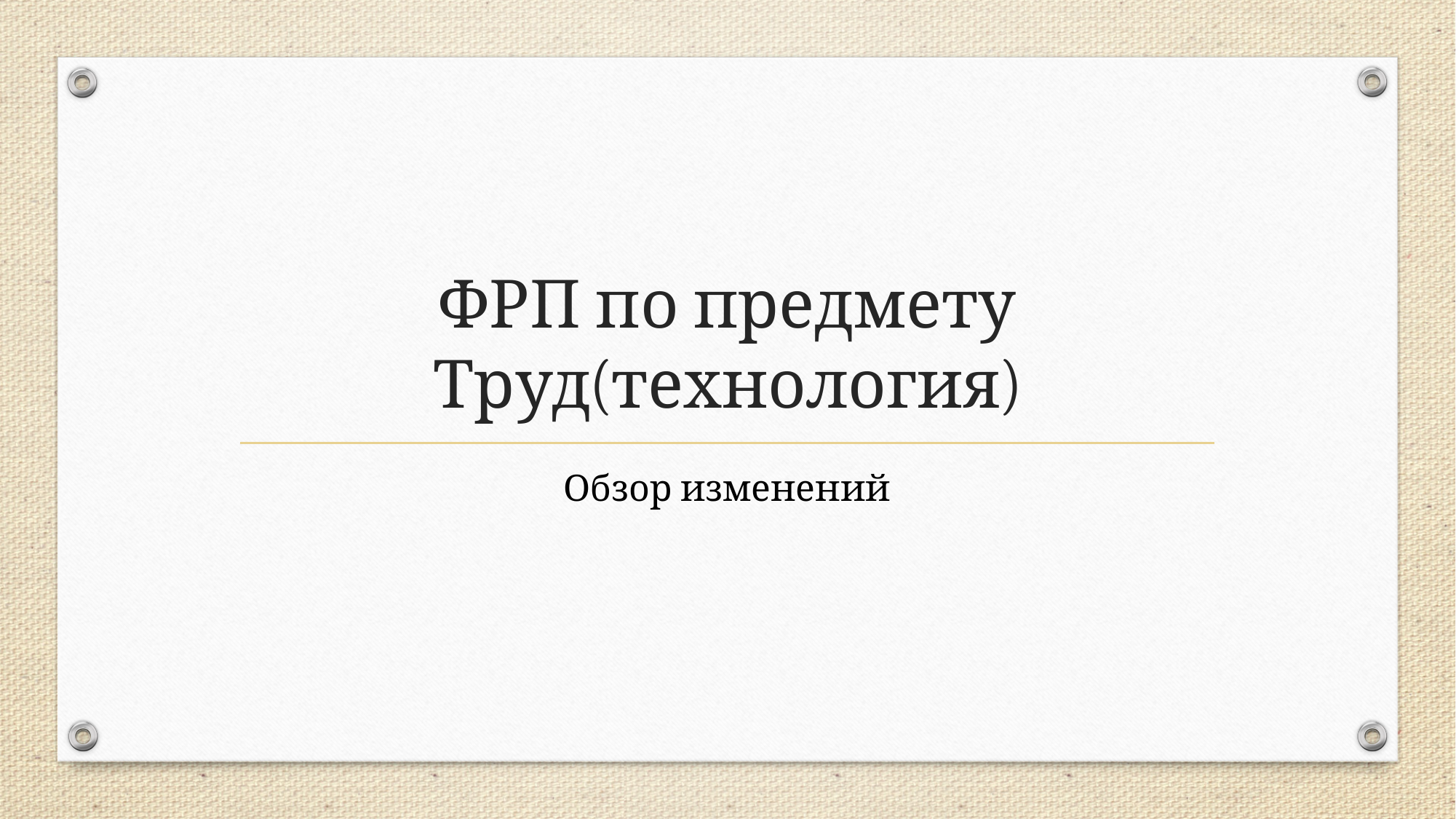

# ФРП по предмету Труд(технология)
Обзор изменений